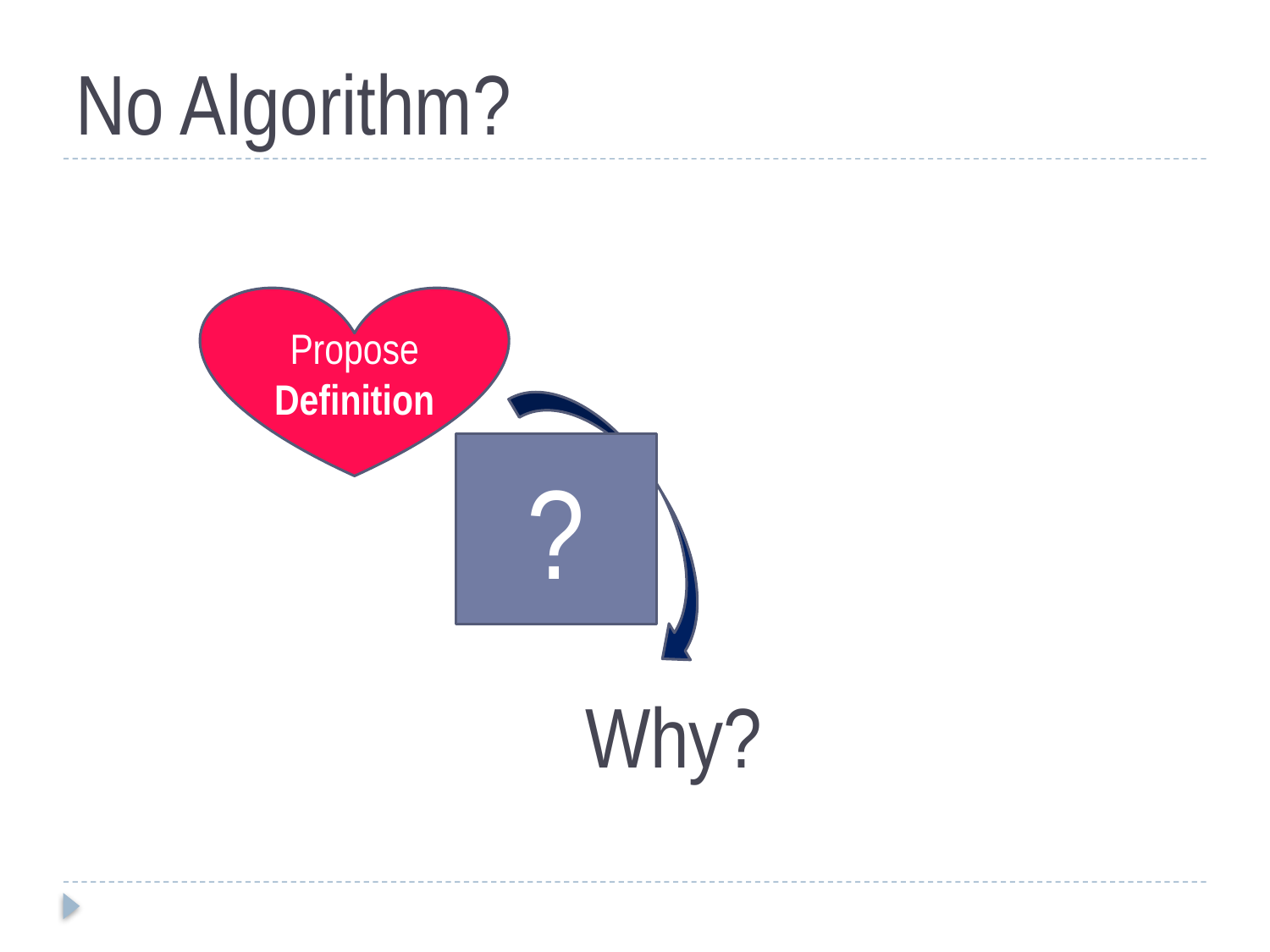

# No Algorithm?
Propose Definition
?

Why?